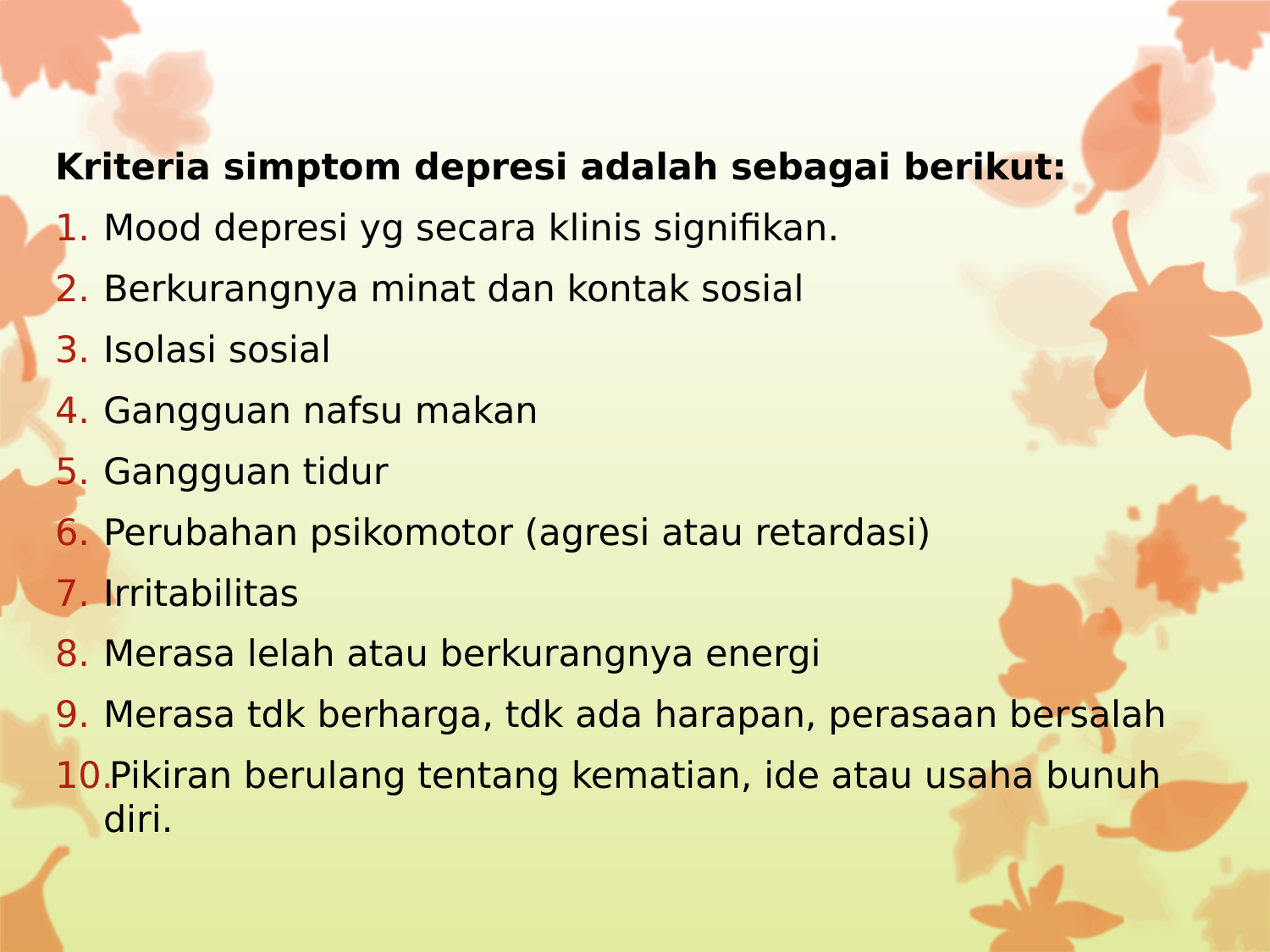

Kriteria simptom depresi adalah sebagai berikut:
Mood depresi yg secara klinis signifikan.
Berkurangnya minat dan kontak sosial
Isolasi sosial
Gangguan nafsu makan
Gangguan tidur
Perubahan psikomotor (agresi atau retardasi)
Irritabilitas
Merasa lelah atau berkurangnya energi
Merasa tdk berharga, tdk ada harapan, perasaan bersalah
Pikiran berulang tentang kematian, ide atau usaha bunuh diri.